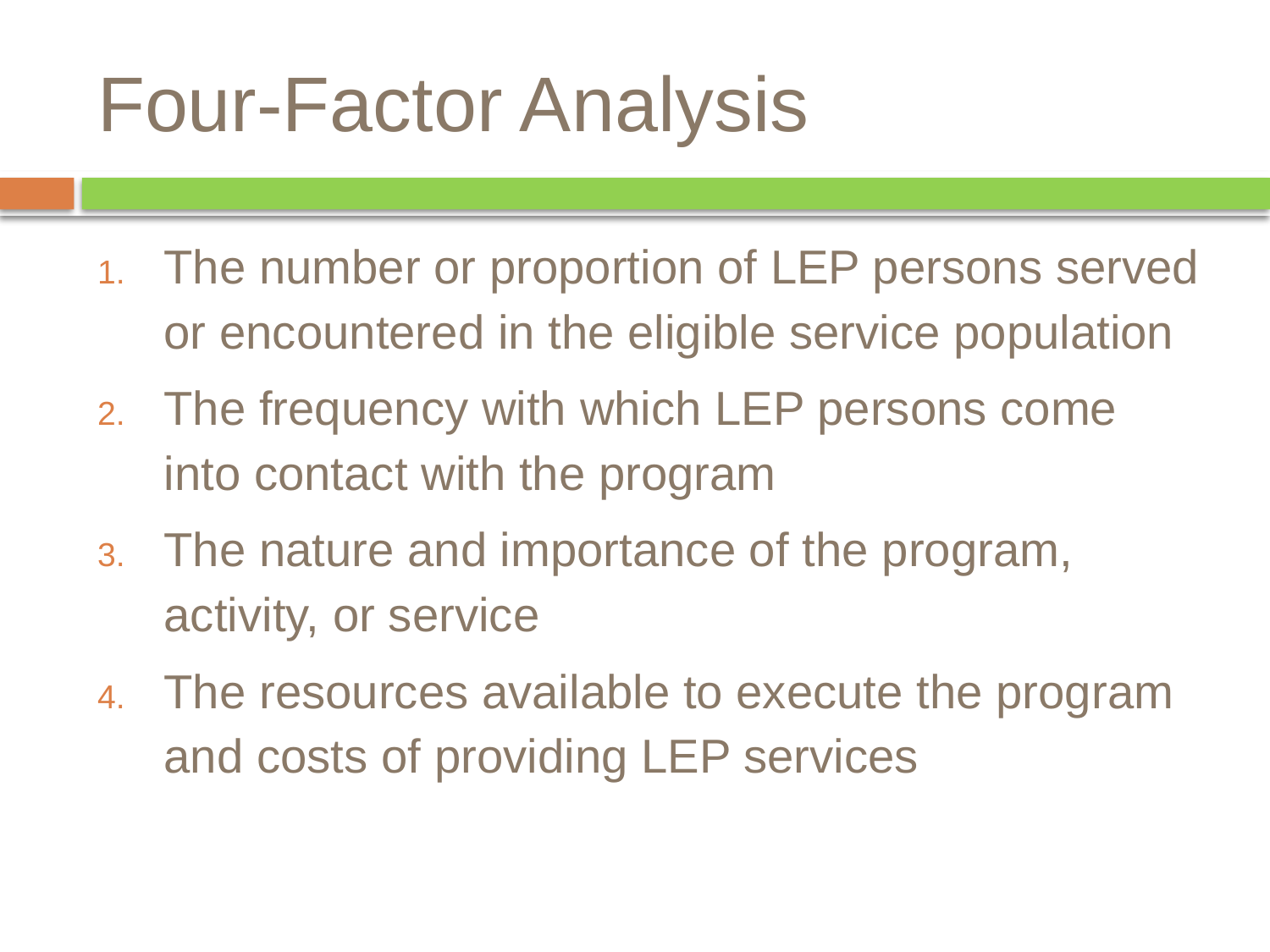

# Four-Factor Analysis
The number or proportion of LEP persons served or encountered in the eligible service population
The frequency with which LEP persons come into contact with the program
The nature and importance of the program, activity, or service
The resources available to execute the program and costs of providing LEP services